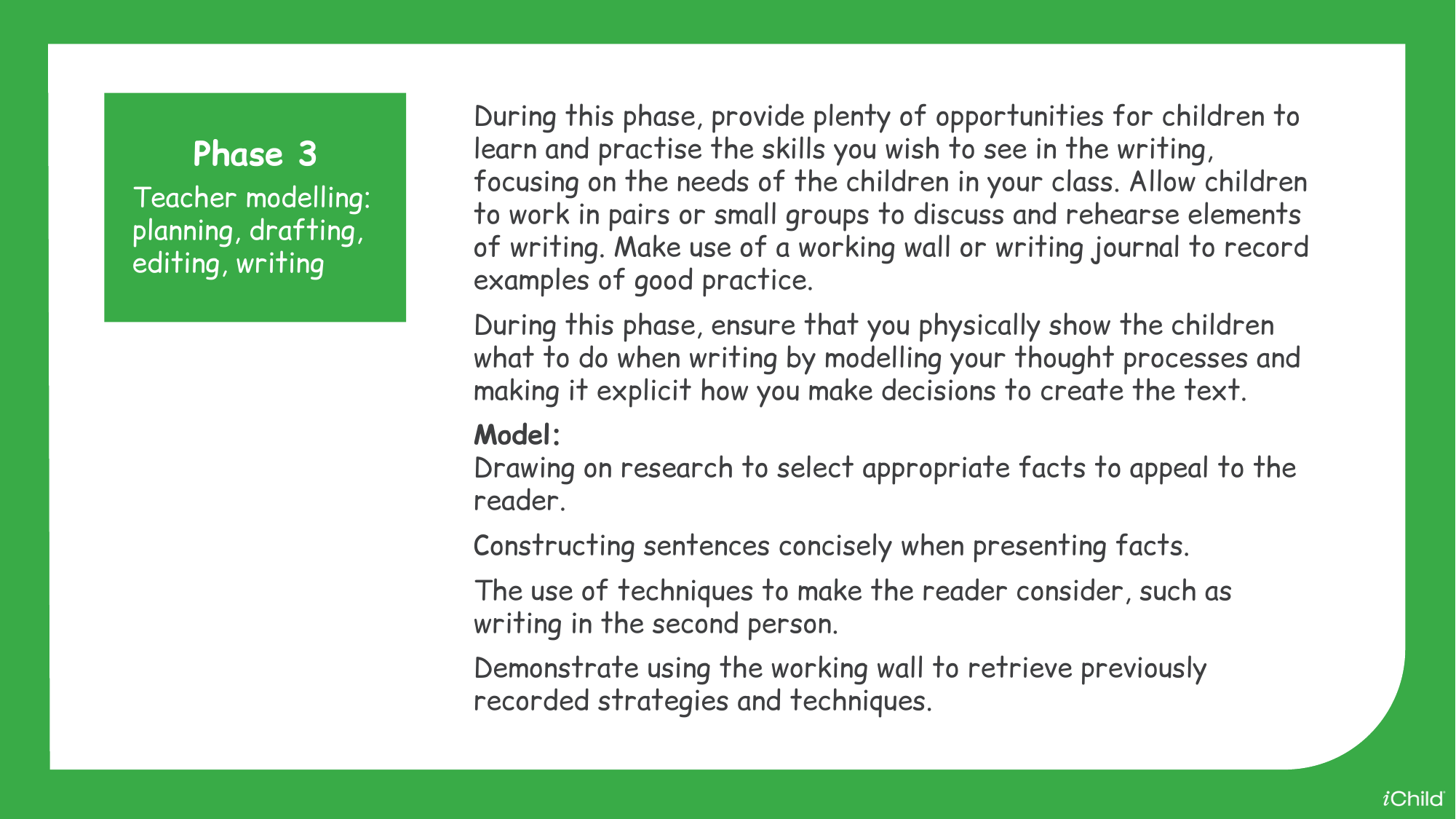

Phase 3
Teacher modelling:
planning, drafting, editing, writing
During this phase, provide plenty of opportunities for children to learn and practise the skills you wish to see in the writing, focusing on the needs of the children in your class. Allow children to work in pairs or small groups to discuss and rehearse elements of writing. Make use of a working wall or writing journal to record examples of good practice.
During this phase, ensure that you physically show the children what to do when writing by modelling your thought processes and making it explicit how you make decisions to create the text.
Model:
Drawing on research to select appropriate facts to appeal to the reader.
Constructing sentences concisely when presenting facts.
The use of techniques to make the reader consider, such as writing in the second person.
Demonstrate using the working wall to retrieve previously recorded strategies and techniques.